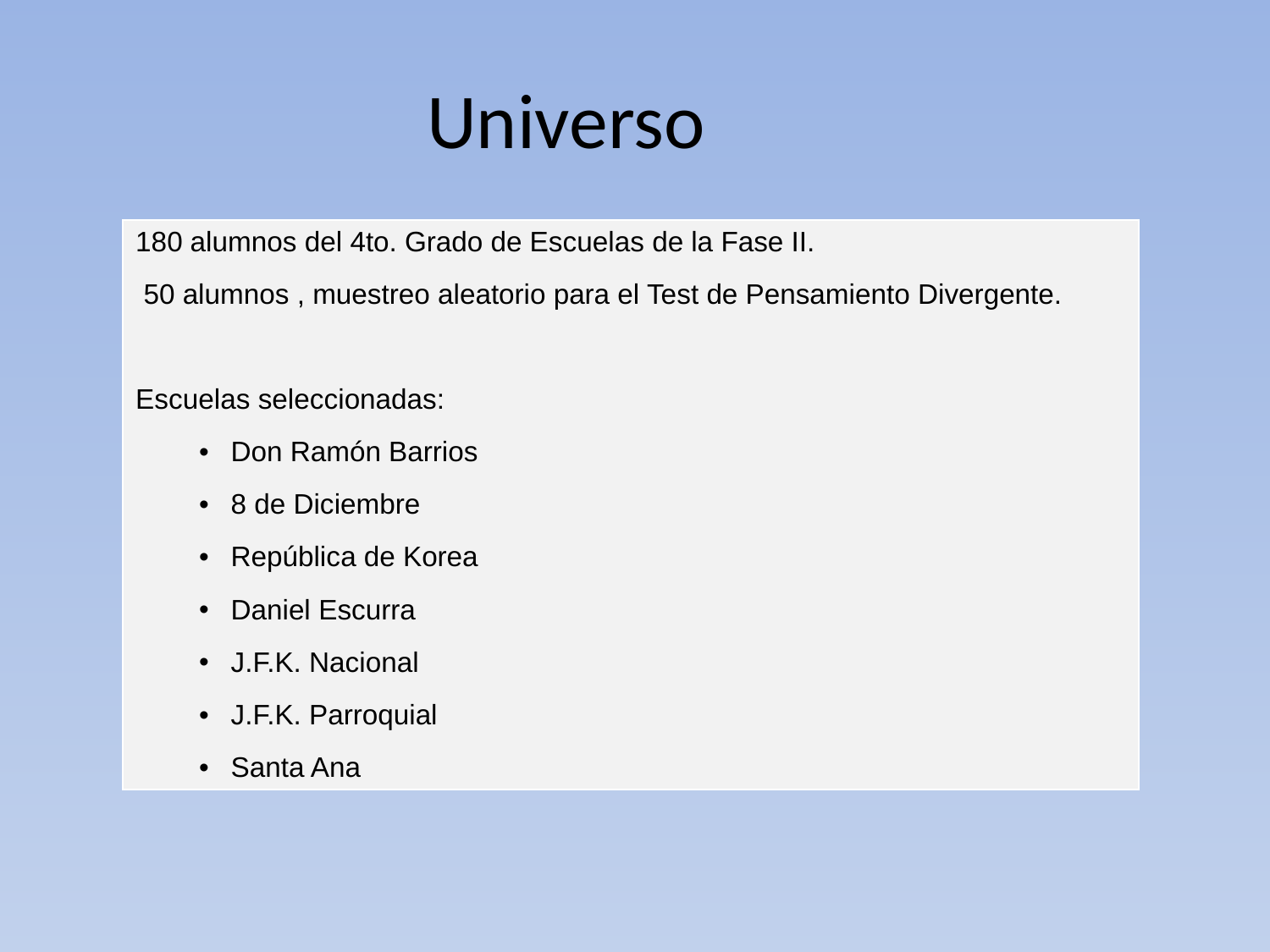

# Universo
| 180 alumnos del 4to. Grado de Escuelas de la Fase II. 50 alumnos , muestreo aleatorio para el Test de Pensamiento Divergente. Escuelas seleccionadas: Don Ramón Barrios 8 de Diciembre República de Korea Daniel Escurra J.F.K. Nacional J.F.K. Parroquial Santa Ana |
| --- |